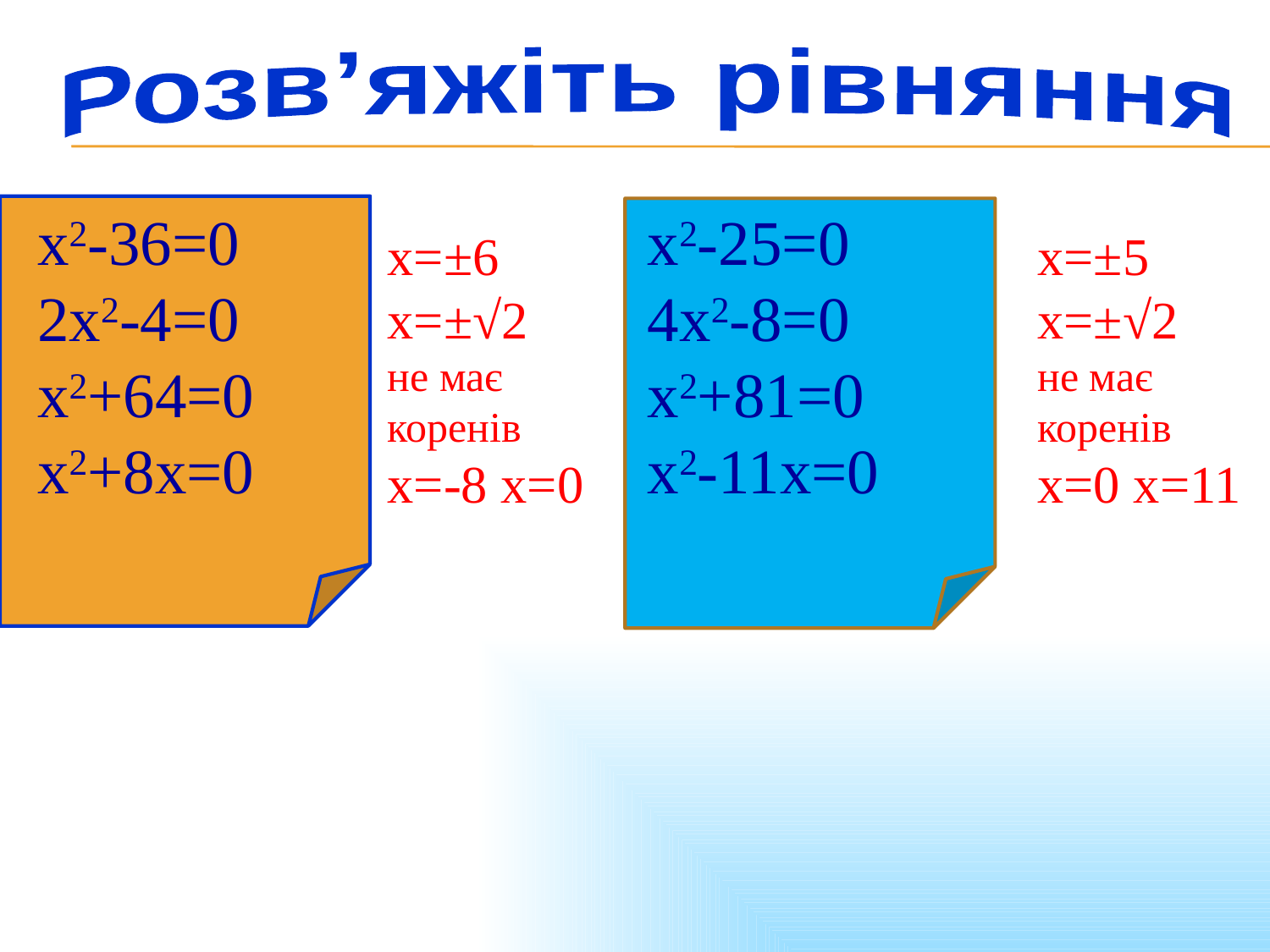

Розв’яжіть рівняння

х2-36=0
2х2-4=0
х2+64=0
х2+8х=0

х2-25=0
4х2-8=0
х2+81=0
х2-11х=0

х=±6
х=±√2
не має коренів
х=-8 х=0
х=±5
х=±√2
не має коренів
х=0 х=11